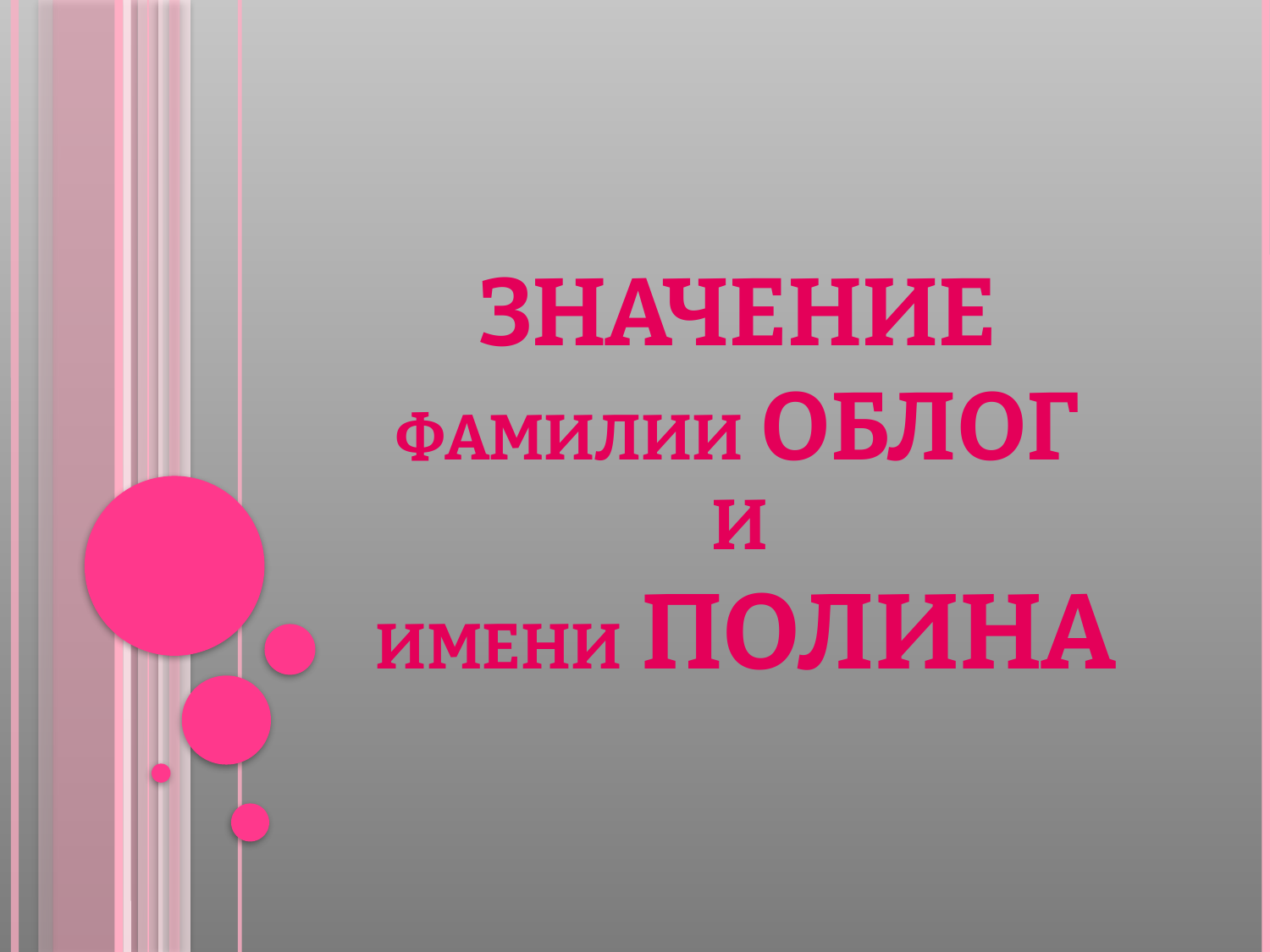

# Значение фамилии ОБЛОГ и имени ПОЛИНА